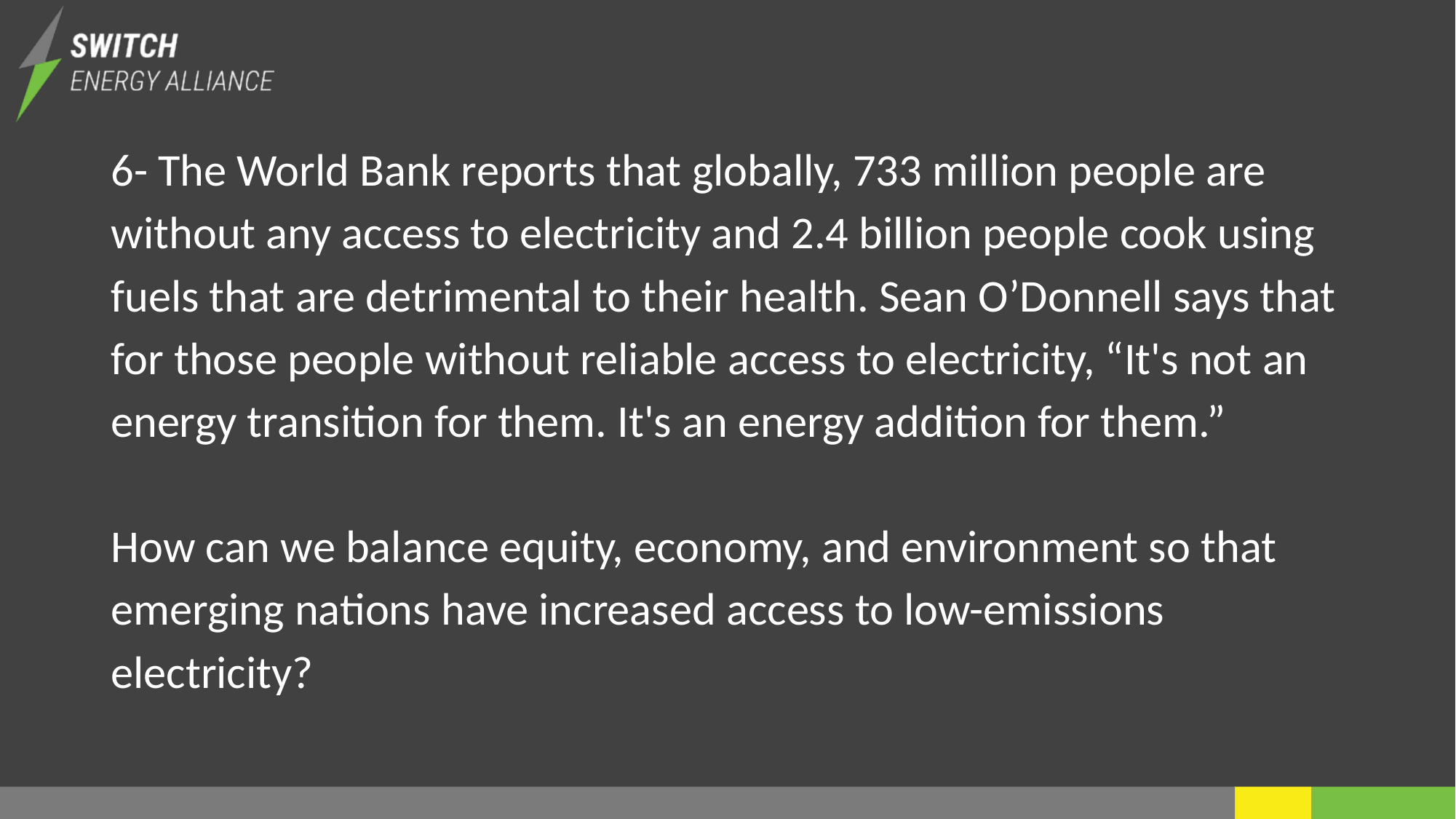

6- The World Bank reports that globally, 733 million people are without any access to electricity and 2.4 billion people cook using fuels that are detrimental to their health. Sean O’Donnell says that for those people without reliable access to electricity, “It's not an energy transition for them. It's an energy addition for them.”

How can we balance equity, economy, and environment so that emerging nations have increased access to low-emissions electricity?